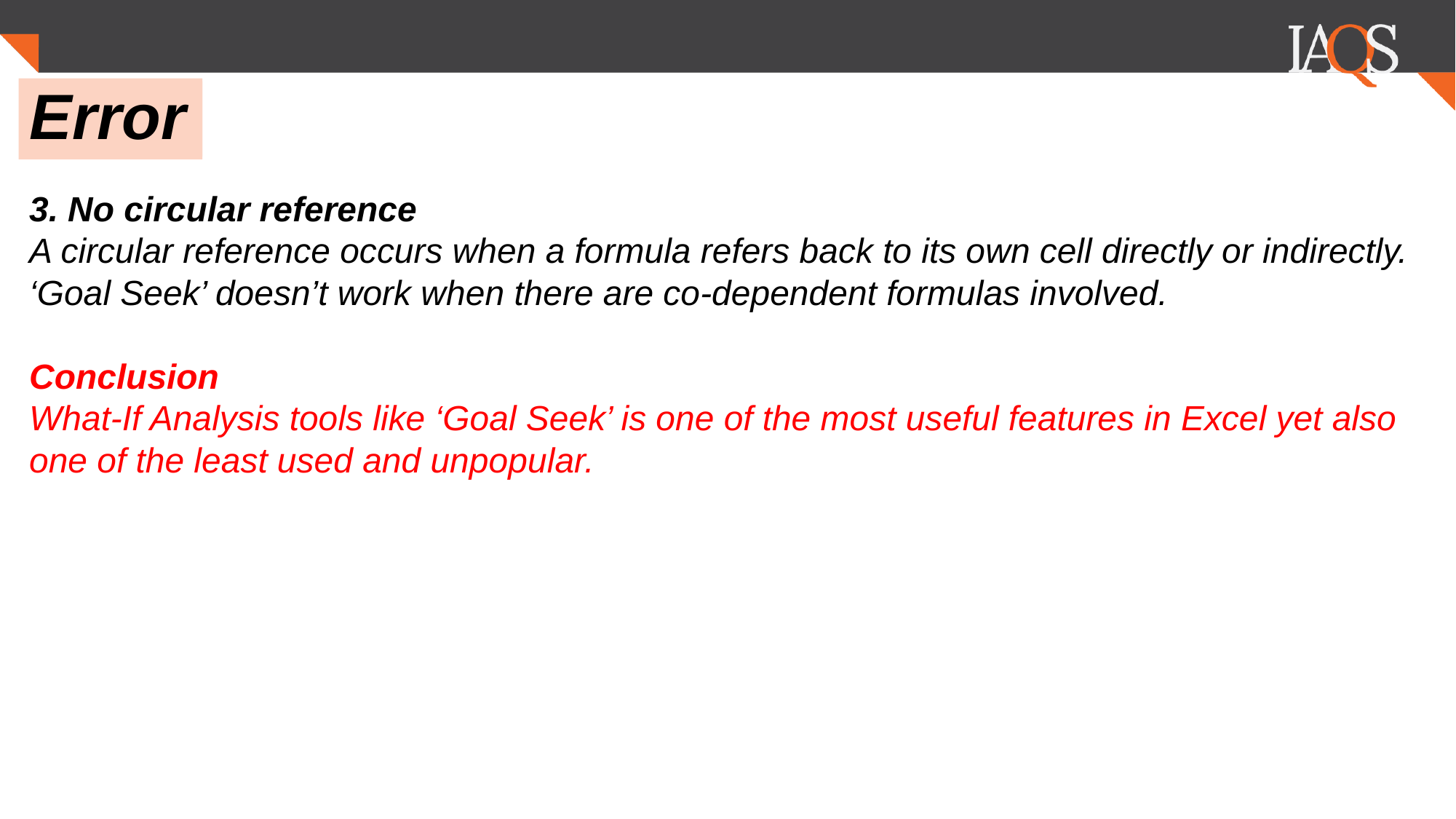

.
# Error

3. No circular reference
A circular reference occurs when a formula refers back to its own cell directly or indirectly. ‘Goal Seek’ doesn’t work when there are co-dependent formulas involved.

Conclusion
What-If Analysis tools like ‘Goal Seek’ is one of the most useful features in Excel yet also one of the least used and unpopular.